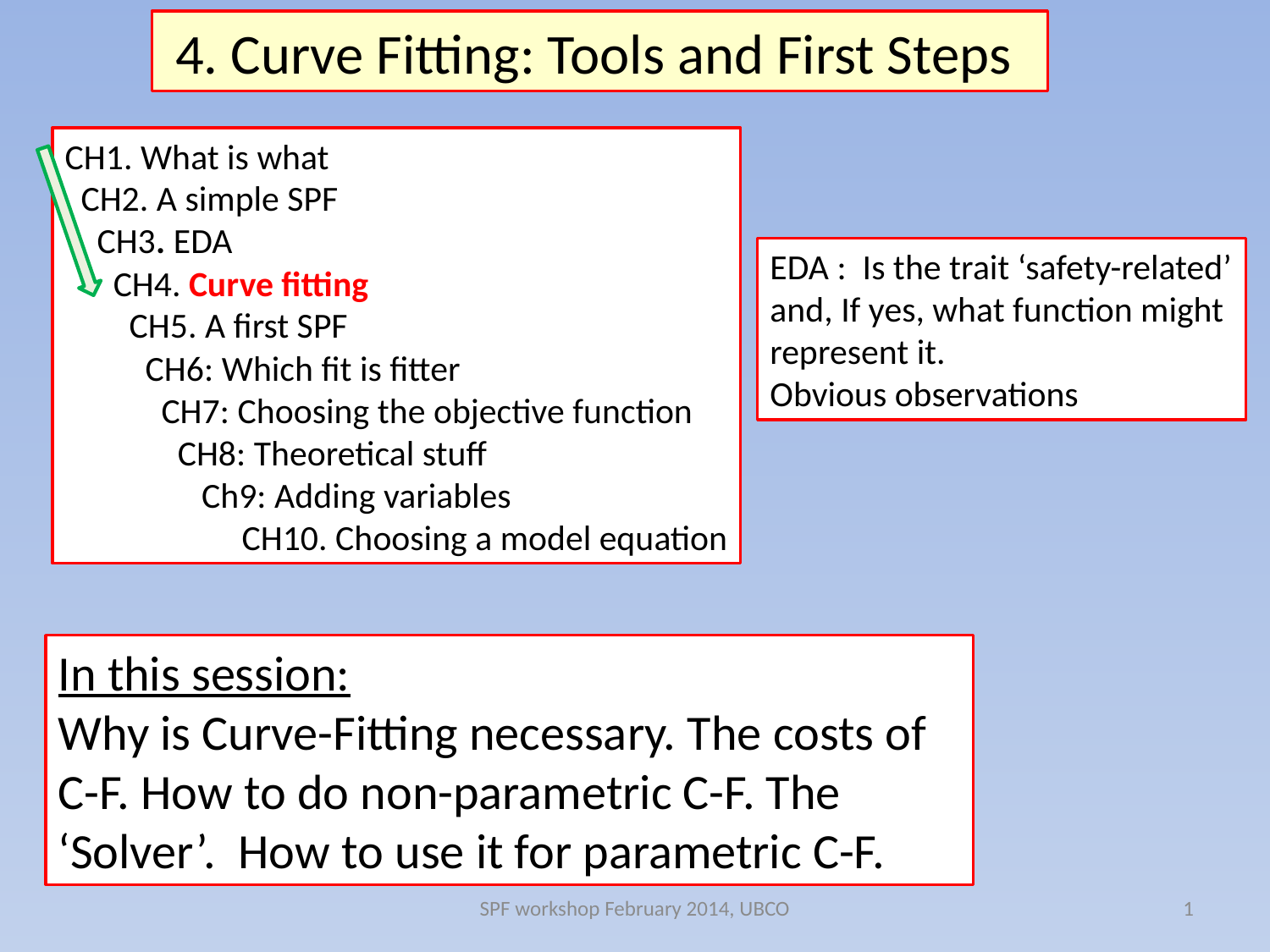

4. Curve Fitting: Tools and First Steps
CH1. What is what
  CH2. A simple SPF
    CH3. EDA
      CH4. Curve fitting
        CH5. A first SPF
          CH6: Which fit is fitter
            CH7: Choosing the objective function
              CH8: Theoretical stuff
                 Ch9: Adding variables
                      CH10. Choosing a model equation

EDA :  Is the trait ‘safety-related’ and, If yes, what function might represent it.
Obvious observations
In this session:
Why is Curve-Fitting necessary. The costs of C-F. How to do non-parametric C-F. The ‘Solver’.  How to use it for parametric C-F.
SPF workshop February 2014, UBCO
1